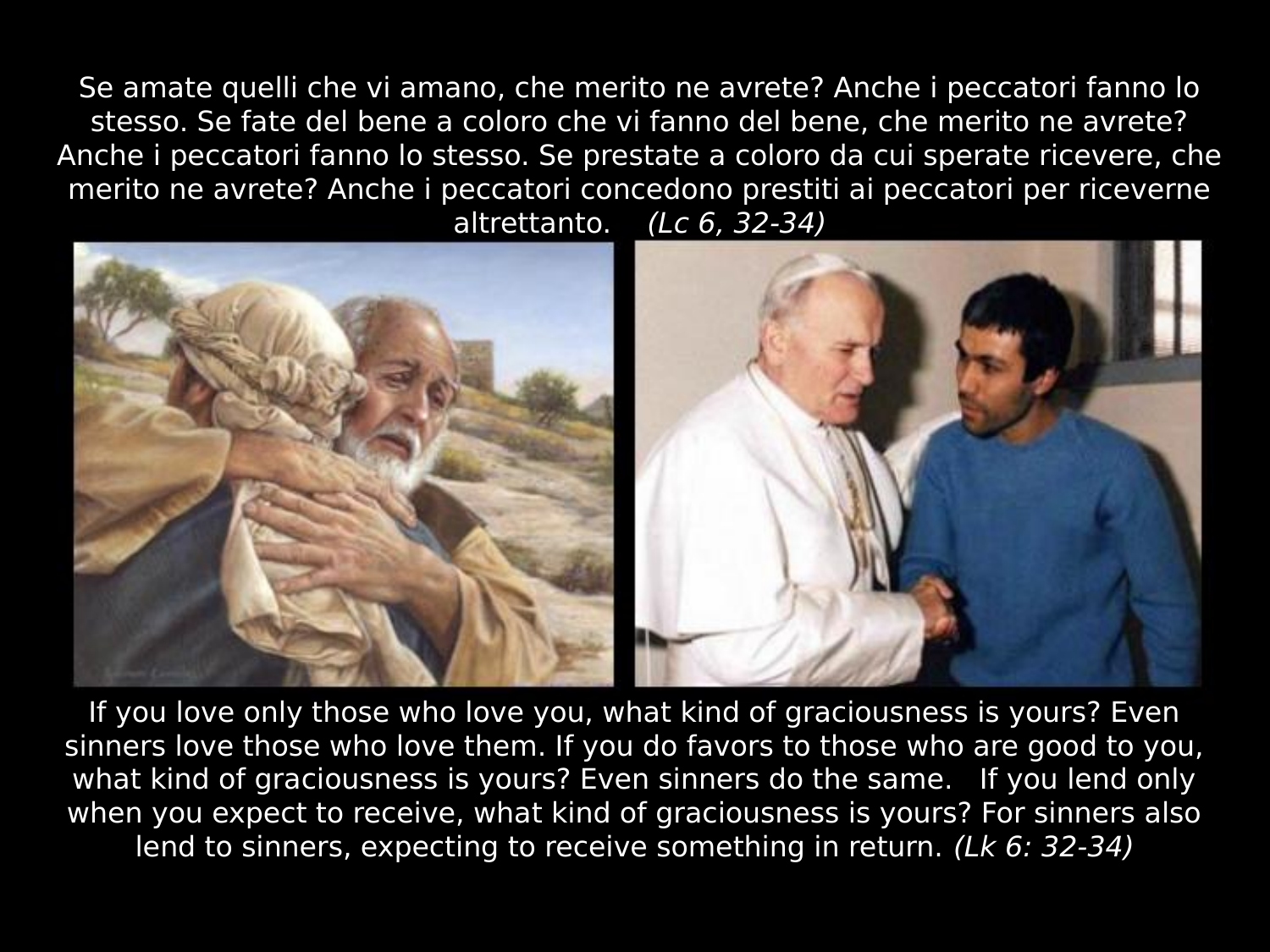

Se amate quelli che vi amano, che merito ne avrete? Anche i peccatori fanno lo stesso. Se fate del bene a coloro che vi fanno del bene, che merito ne avrete? Anche i peccatori fanno lo stesso. Se prestate a coloro da cui sperate ricevere, che merito ne avrete? Anche i peccatori concedono prestiti ai peccatori per riceverne altrettanto.    (Lc 6, 32-34)
If you love only those who love you, what kind of graciousness is yours? Even sinners love those who love them. If you do favors to those who are good to you, what kind of graciousness is yours? Even sinners do the same.   If you lend only when you expect to receive, what kind of graciousness is yours? For sinners also lend to sinners, expecting to receive something in return. (Lk 6: 32-34)